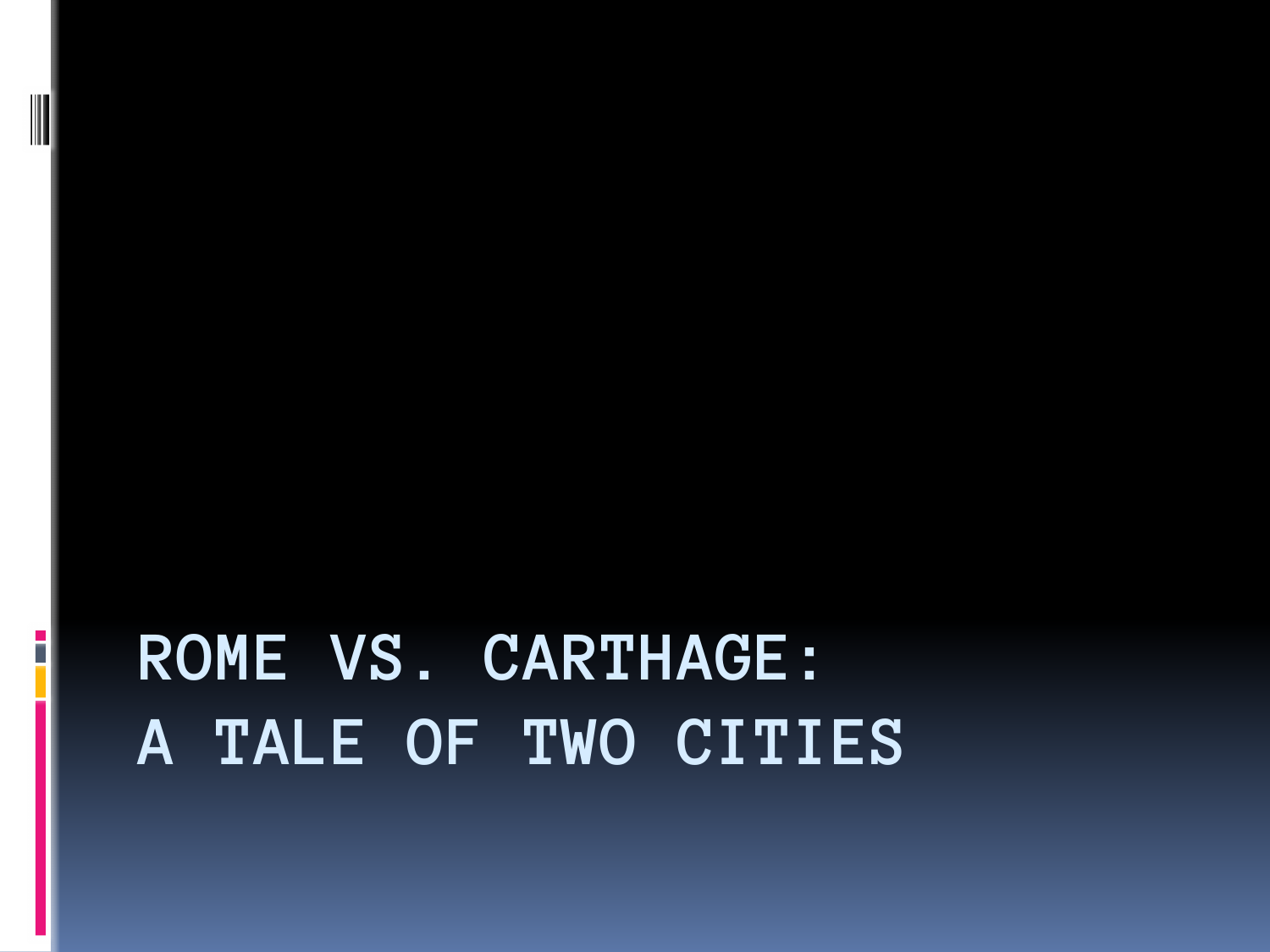

# Rome vs. Carthage: A Tale of Two Cities